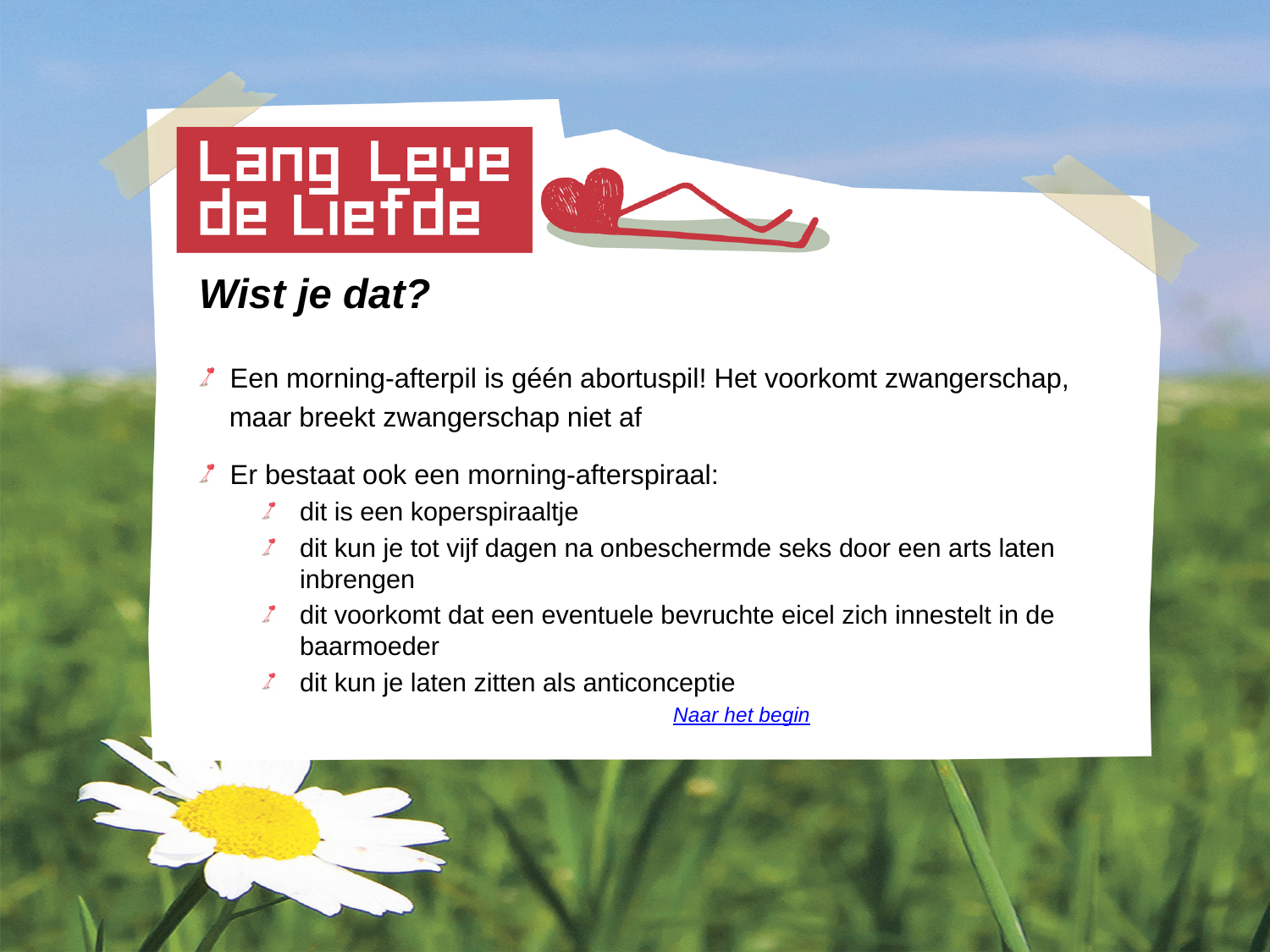

Wist je dat?

  Een morning-afterpil is géén abortuspil! Het voorkomt zwangerschap,
    maar breekt zwangerschap niet af

  Er bestaat ook een morning-afterspiraal:
dit is een koperspiraaltje
dit kun je tot vijf dagen na onbeschermde seks door een arts laten inbrengen
dit voorkomt dat een eventuele bevruchte eicel zich innestelt in de baarmoeder
dit kun je laten zitten als anticonceptie		                                                                                               										Naar het begin